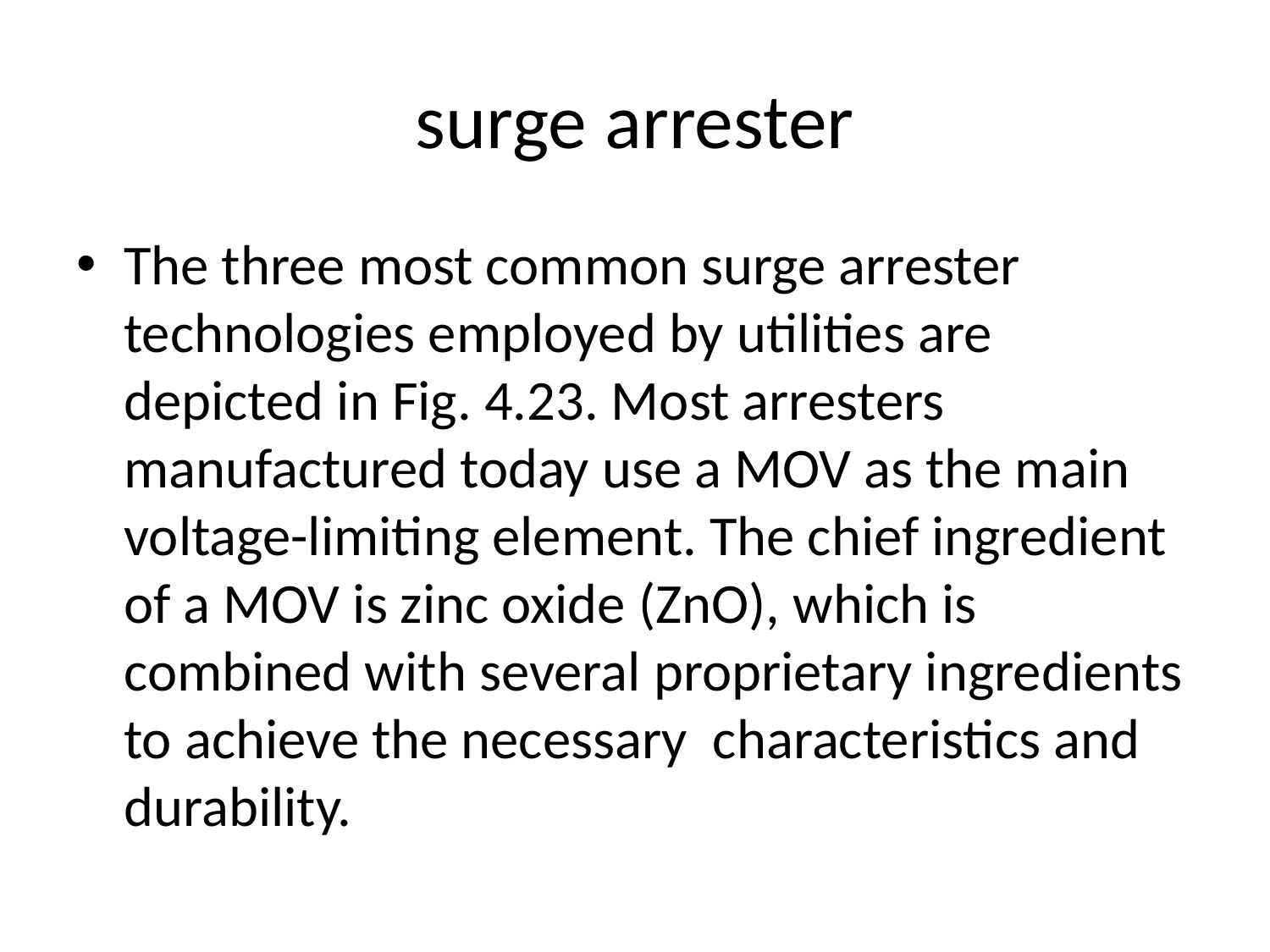

# surge arrester
The three most common surge arrester technologies employed by utilities are depicted in Fig. 4.23. Most arresters manufactured today use a MOV as the main voltage-limiting element. The chief ingredient of a MOV is zinc oxide (ZnO), which is combined with several proprietary ingredients to achieve the necessary  characteristics and durability.